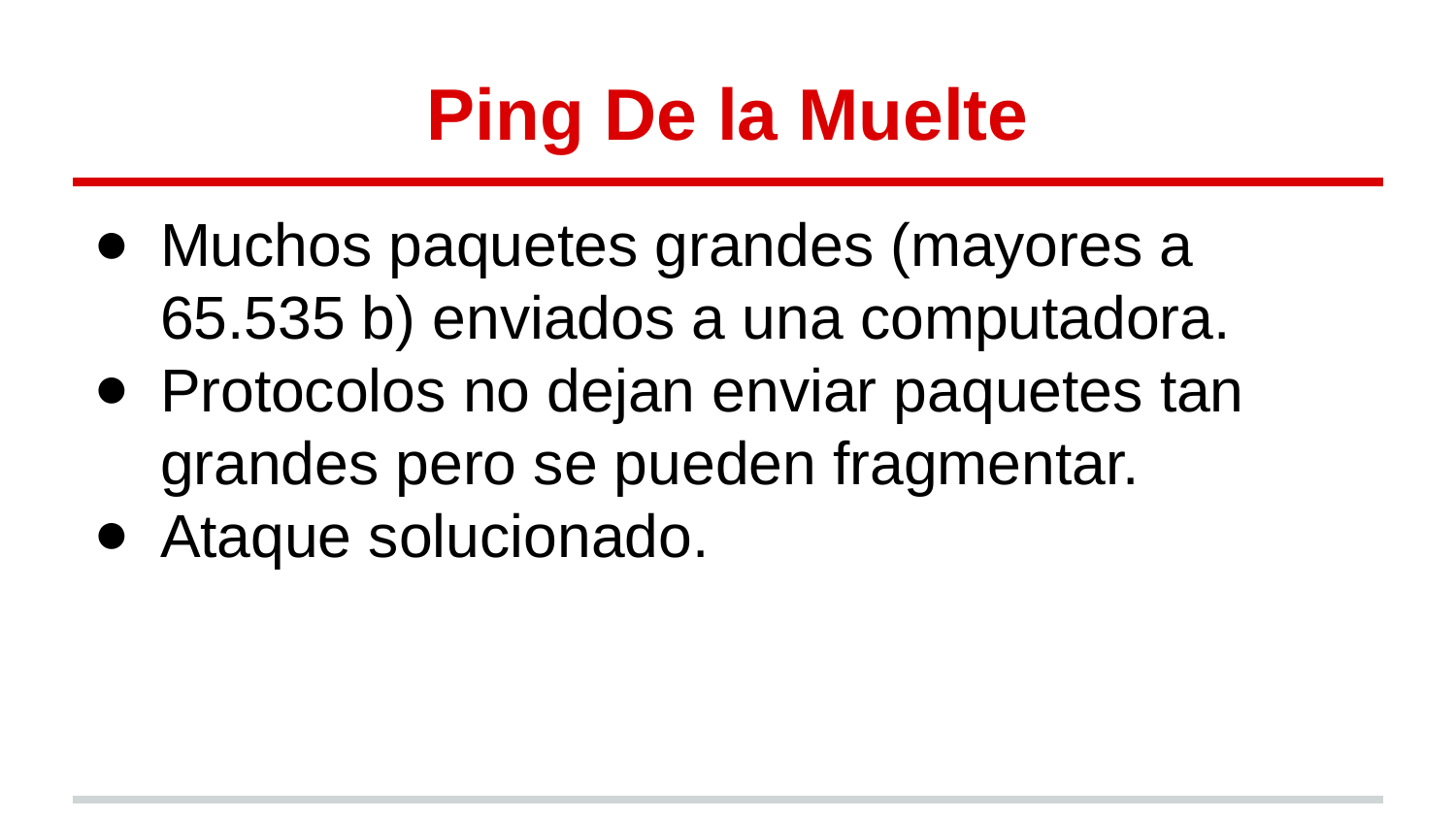

# Ping De la Muelte
Muchos paquetes grandes (mayores a 65.535 b) enviados a una computadora.
Protocolos no dejan enviar paquetes tan grandes pero se pueden fragmentar.
Ataque solucionado.